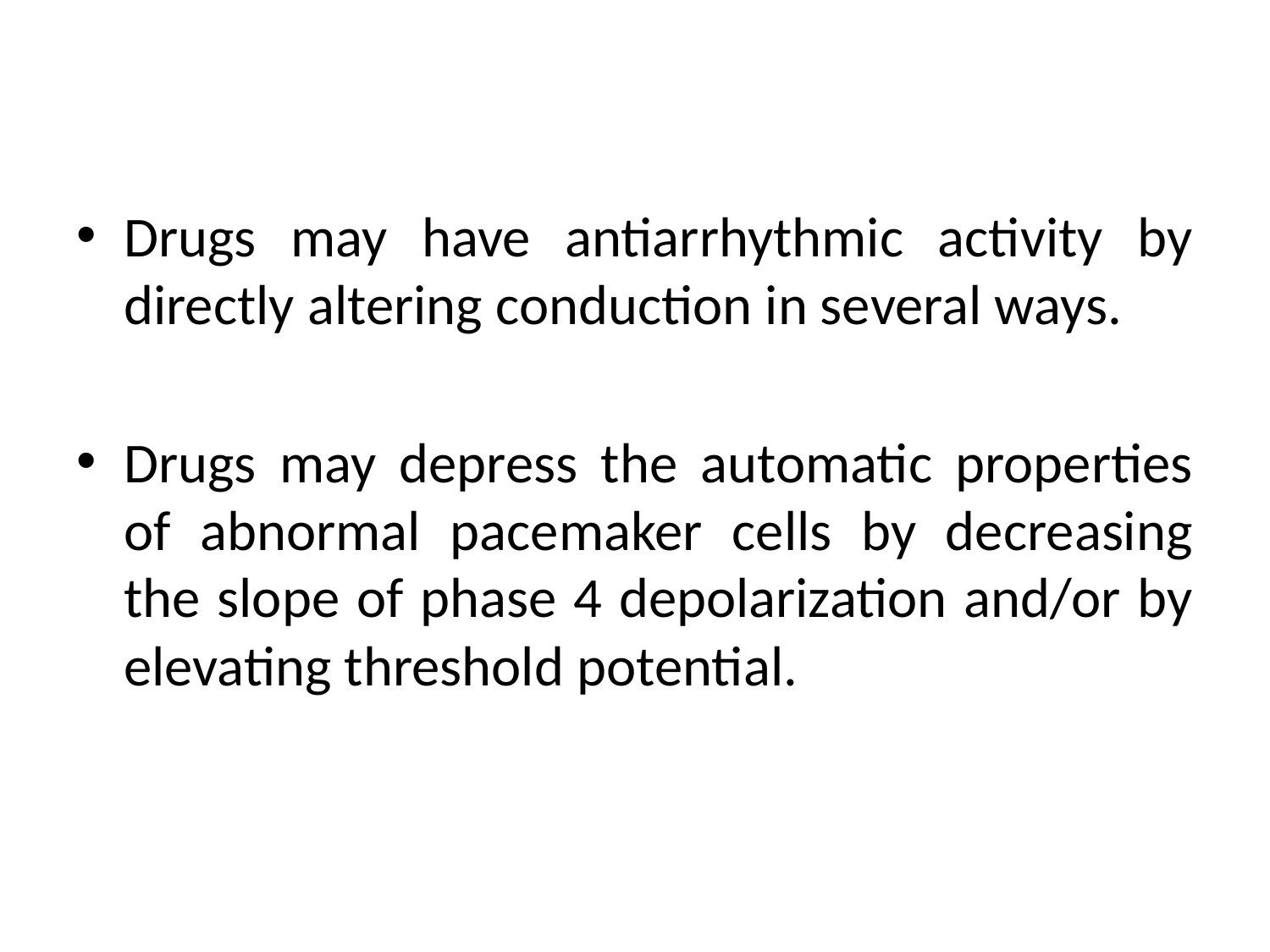

Drugs may have antiarrhythmic activity by directly altering conduction in several ways.

Drugs may depress the automatic properties of abnormal pacemaker cells by decreasing the slope of phase 4 depolarization and/or by elevating threshold potential.